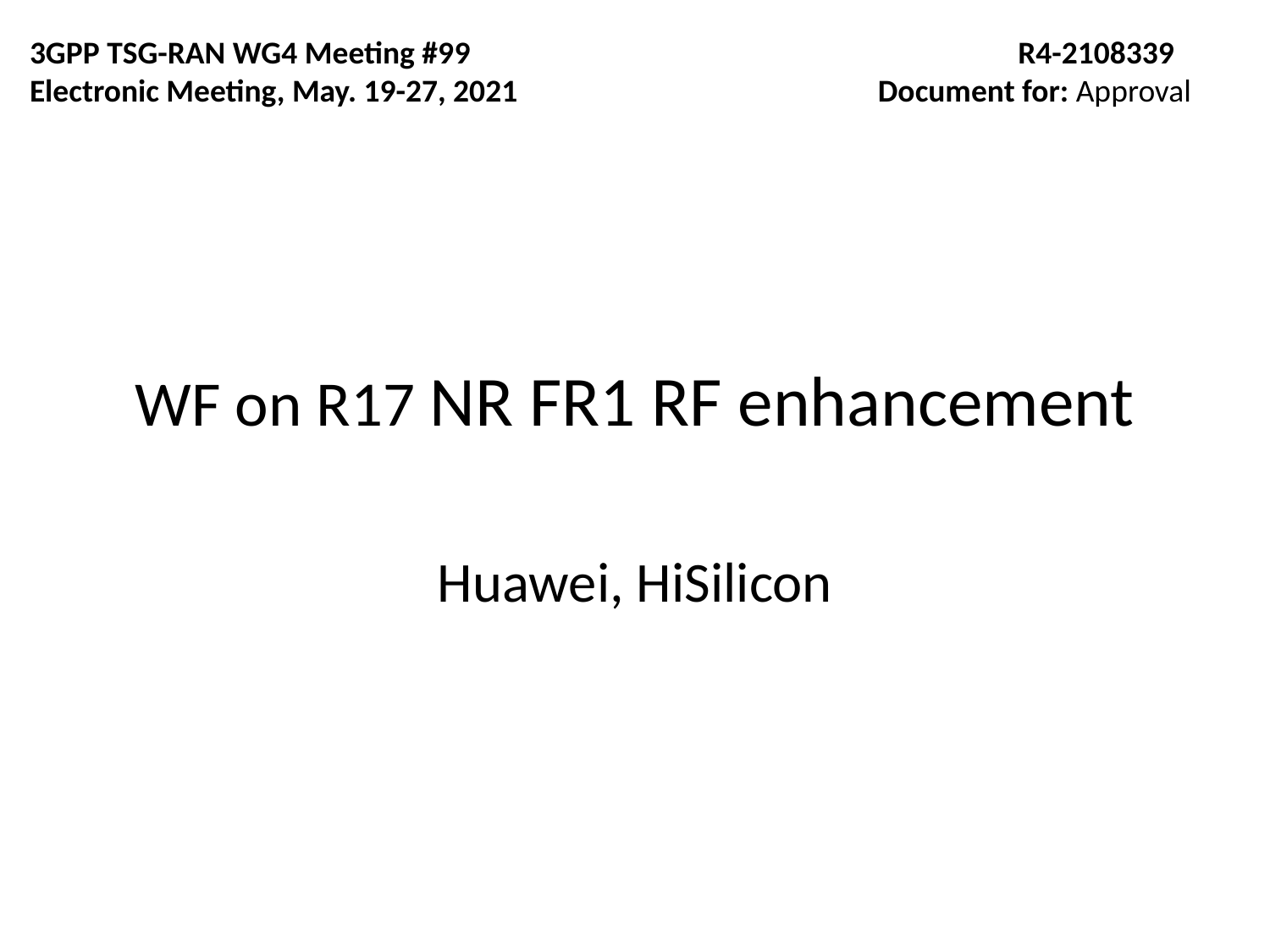

3GPP TSG-RAN WG4 Meeting #99
Electronic Meeting, May. 19-27, 2021

R4-2108339
       Document for: Approval
# WF on R17 NR FR1 RF enhancement
Huawei, HiSilicon